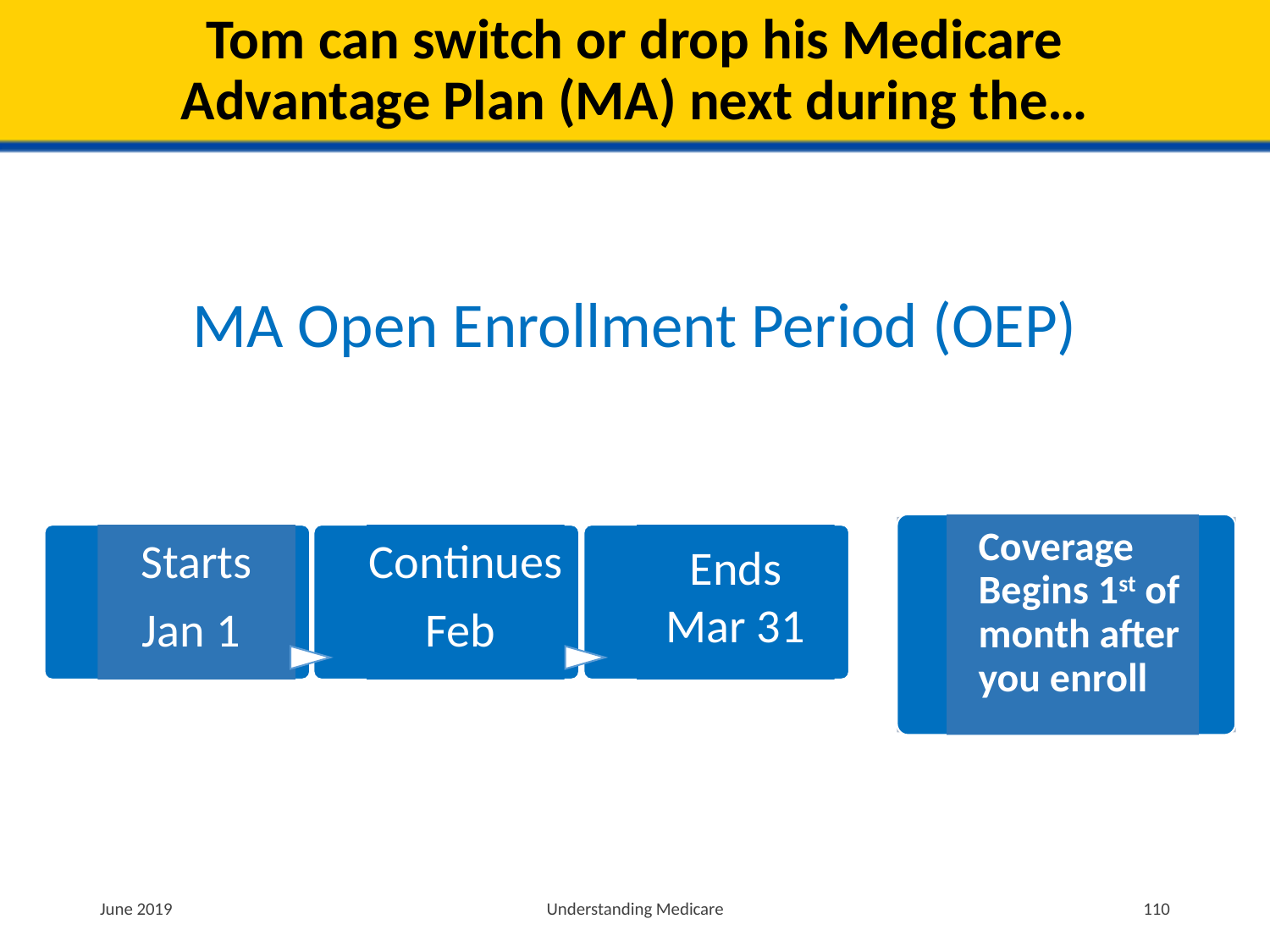

# Tom can switch or drop his Medicare Advantage Plan (MA) next during the…
MA Open Enrollment Period (OEP)

Coverage Begins
Coverage Begins 1st of month after you enroll
Starts
Starts
Jan 1
Continues
Continues
Feb
Ends
Ends
Mar 31
June 2019
Understanding Medicare
110